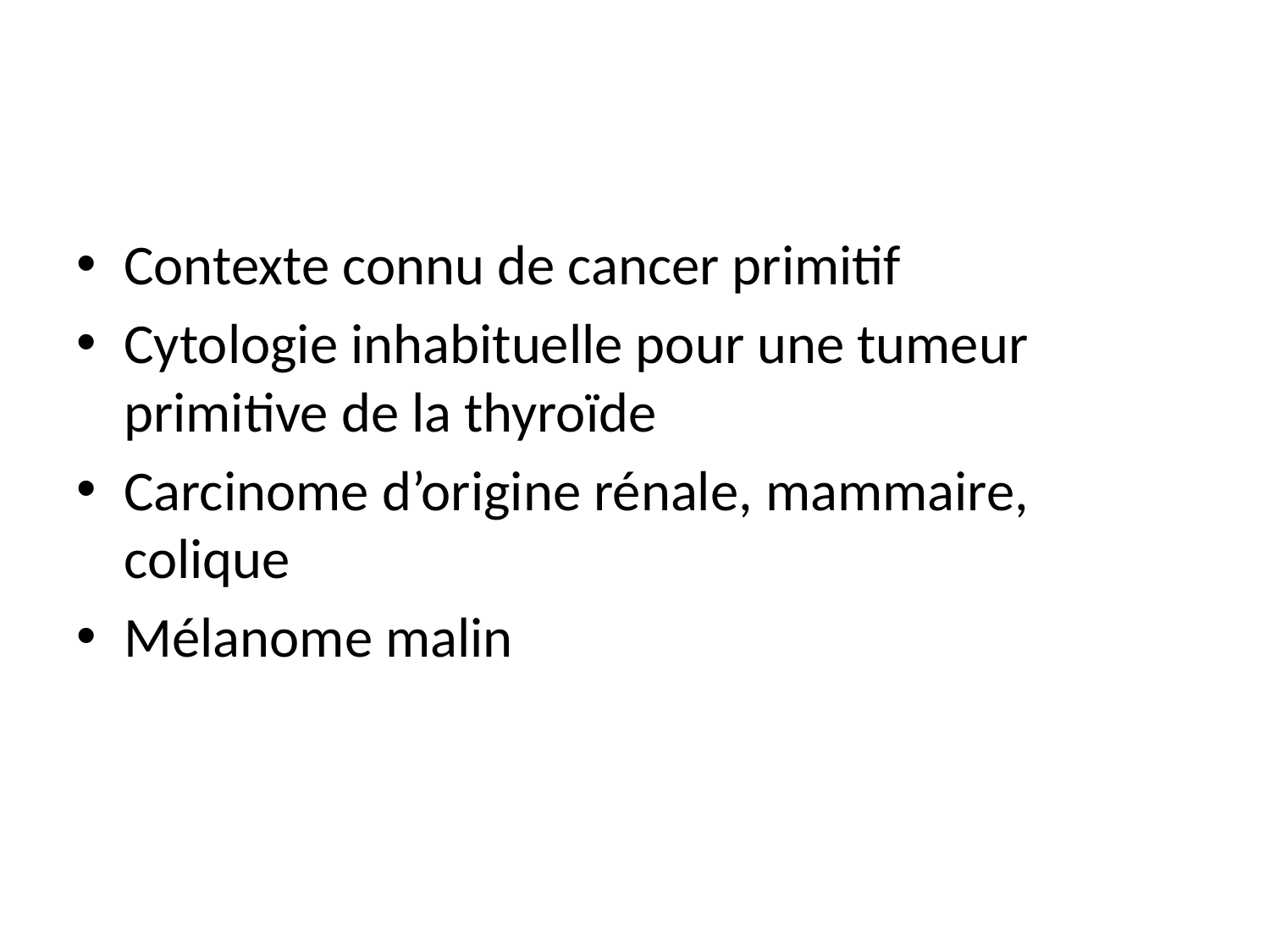

Contexte connu de cancer primitif
Cytologie inhabituelle pour une tumeur primitive de la thyroïde
Carcinome d’origine rénale, mammaire, colique
Mélanome malin